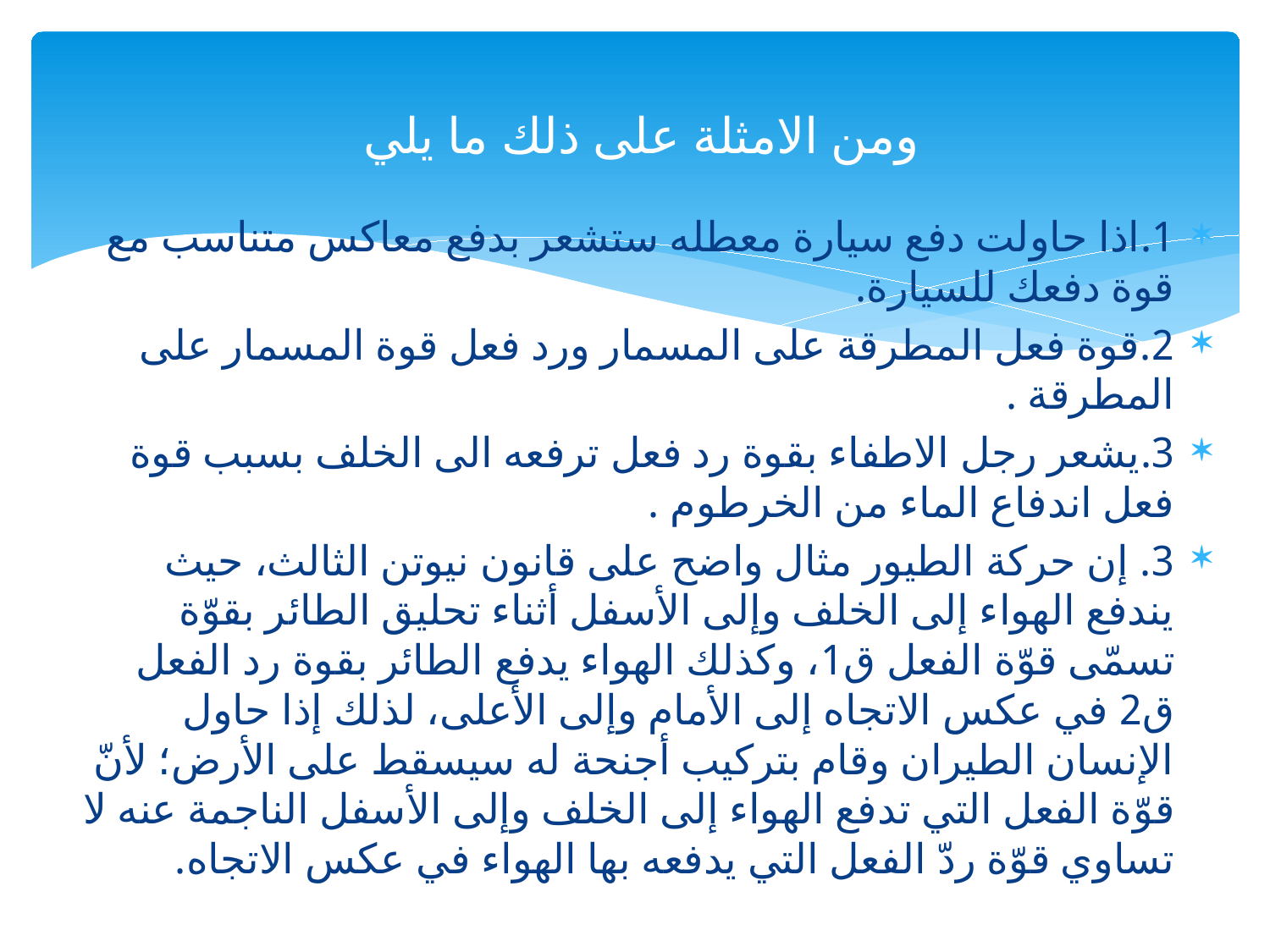

# ومن الامثلة على ذلك ما يلي

1.اذا حاولت دفع سيارة معطله ستشعر بدفع معاكس متناسب مع قوة دفعك للسيارة.
2.قوة فعل المطرقة على المسمار ورد فعل قوة المسمار على المطرقة .
3.يشعر رجل الاطفاء بقوة رد فعل ترفعه الى الخلف بسبب قوة فعل اندفاع الماء من الخرطوم .
3. إن حركة الطيور مثال واضح على قانون نيوتن الثالث، حيث يندفع الهواء إلى الخلف وإلى الأسفل أثناء تحليق الطائر بقوّة تسمّى قوّة الفعل ق1، وكذلك الهواء يدفع الطائر بقوة رد الفعل ق2 في عكس الاتجاه إلى الأمام وإلى الأعلى، لذلك إذا حاول الإنسان الطيران وقام بتركيب أجنحة له سيسقط على الأرض؛ لأنّ قوّة الفعل التي تدفع الهواء إلى الخلف وإلى الأسفل الناجمة عنه لا تساوي قوّة ردّ الفعل التي يدفعه بها الهواء في عكس الاتجاه.